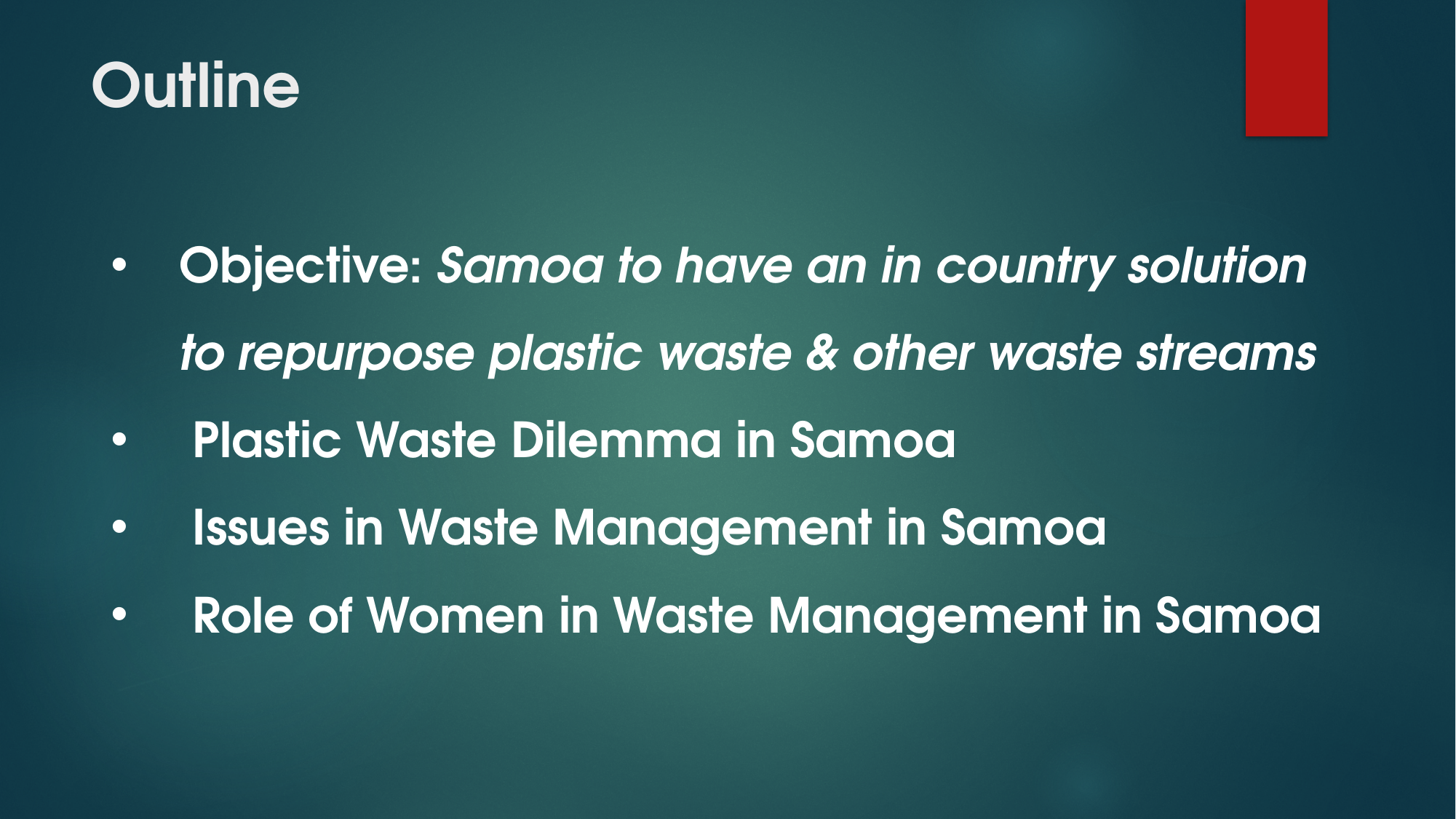

# Outline
Objective: Samoa to have an in country solution to repurpose plastic waste & other waste streams
 Plastic Waste Dilemma in Samoa
 Issues in Waste Management in Samoa
 Role of Women in Waste Management in Samoa